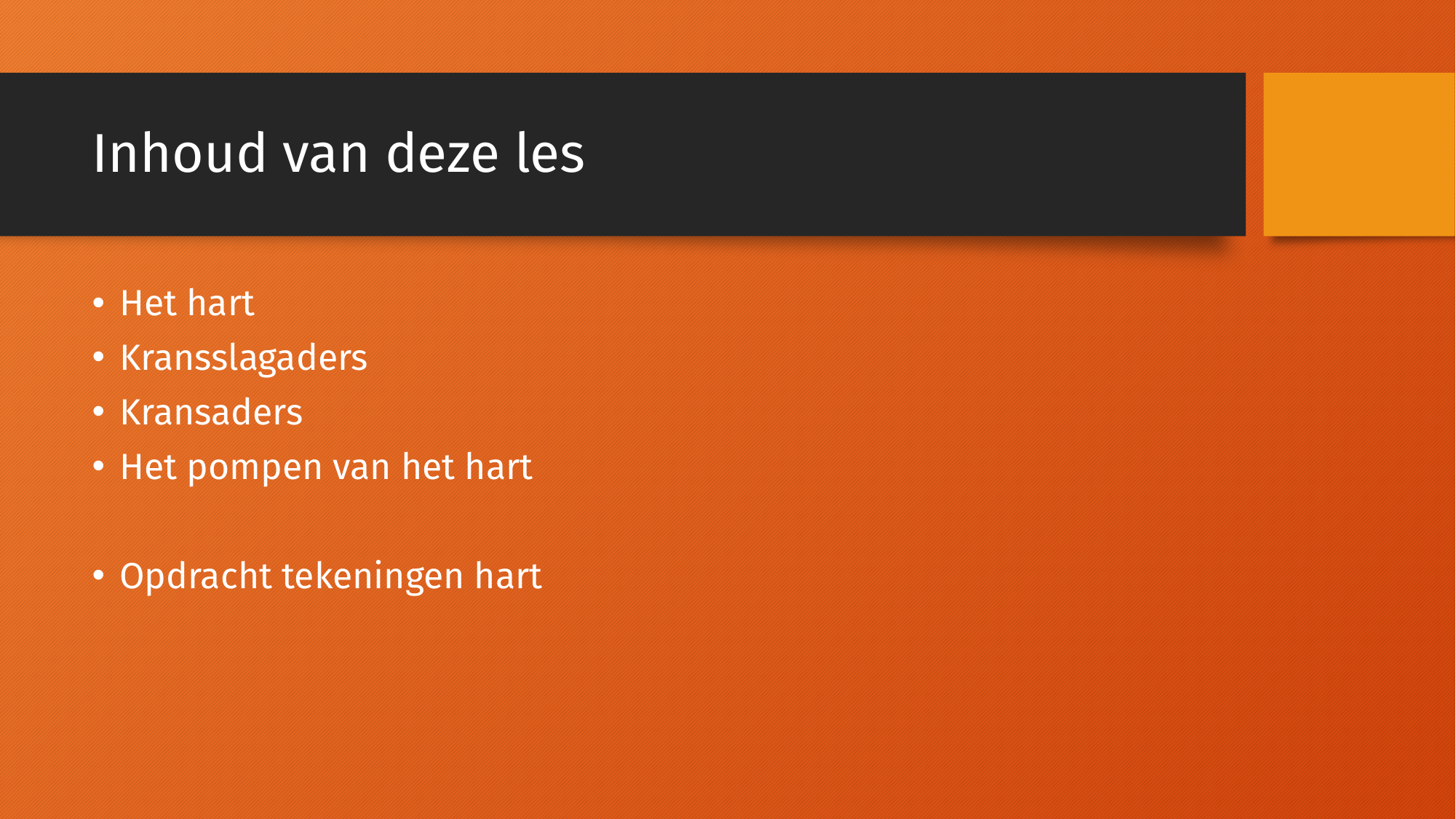

# Inhoud van deze les
Het hart
Kransslagaders
Kransaders
Het pompen van het hart

Opdracht tekeningen hart